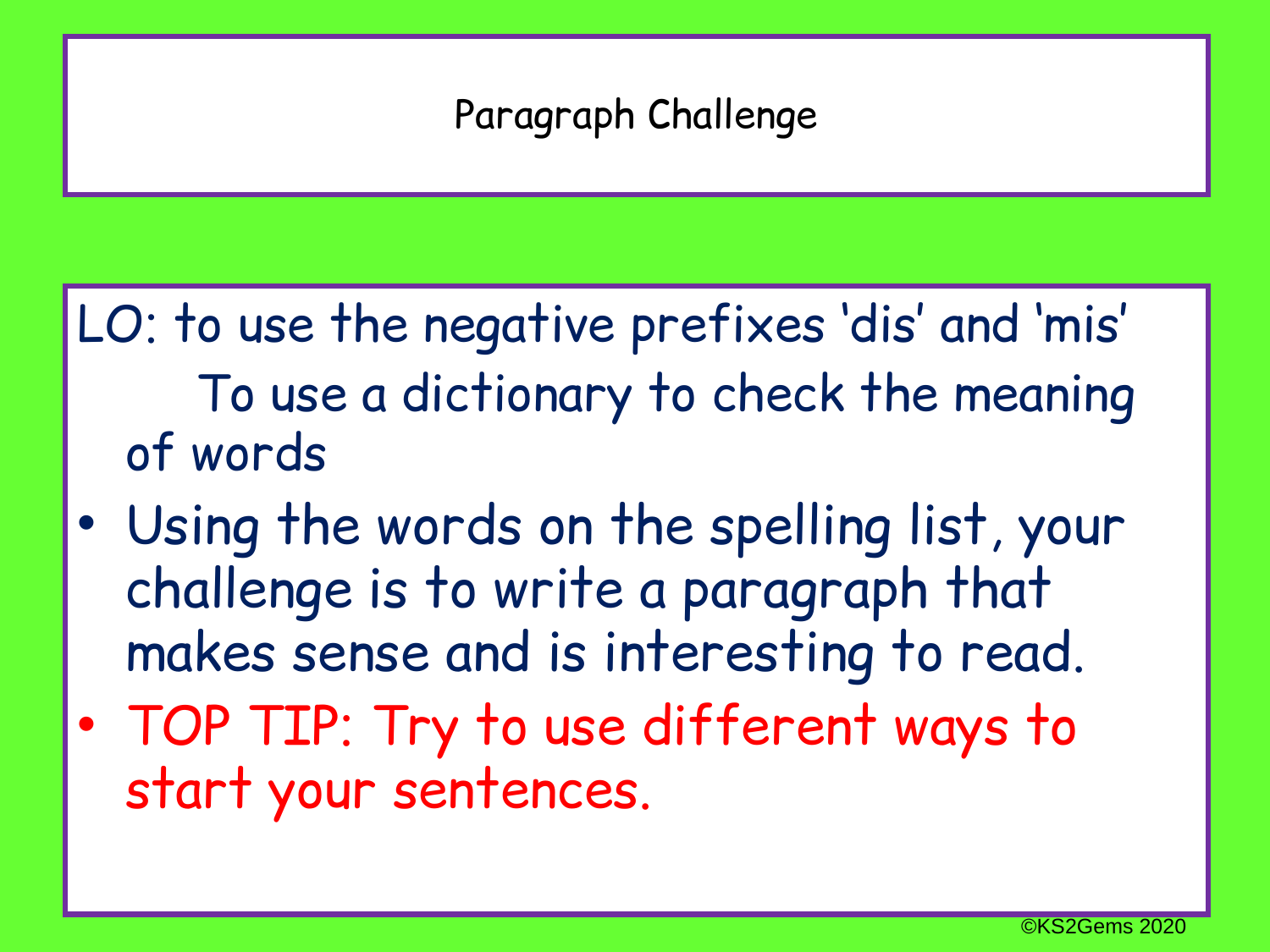

# Paragraph Challenge
LO: to use the negative prefixes ‘dis’ and ‘mis’
        To use a dictionary to check the meaning of words
Using the words on the spelling list, your challenge is to write a paragraph that makes sense and is interesting to read.
TOP TIP: Try to use different ways to start your sentences.